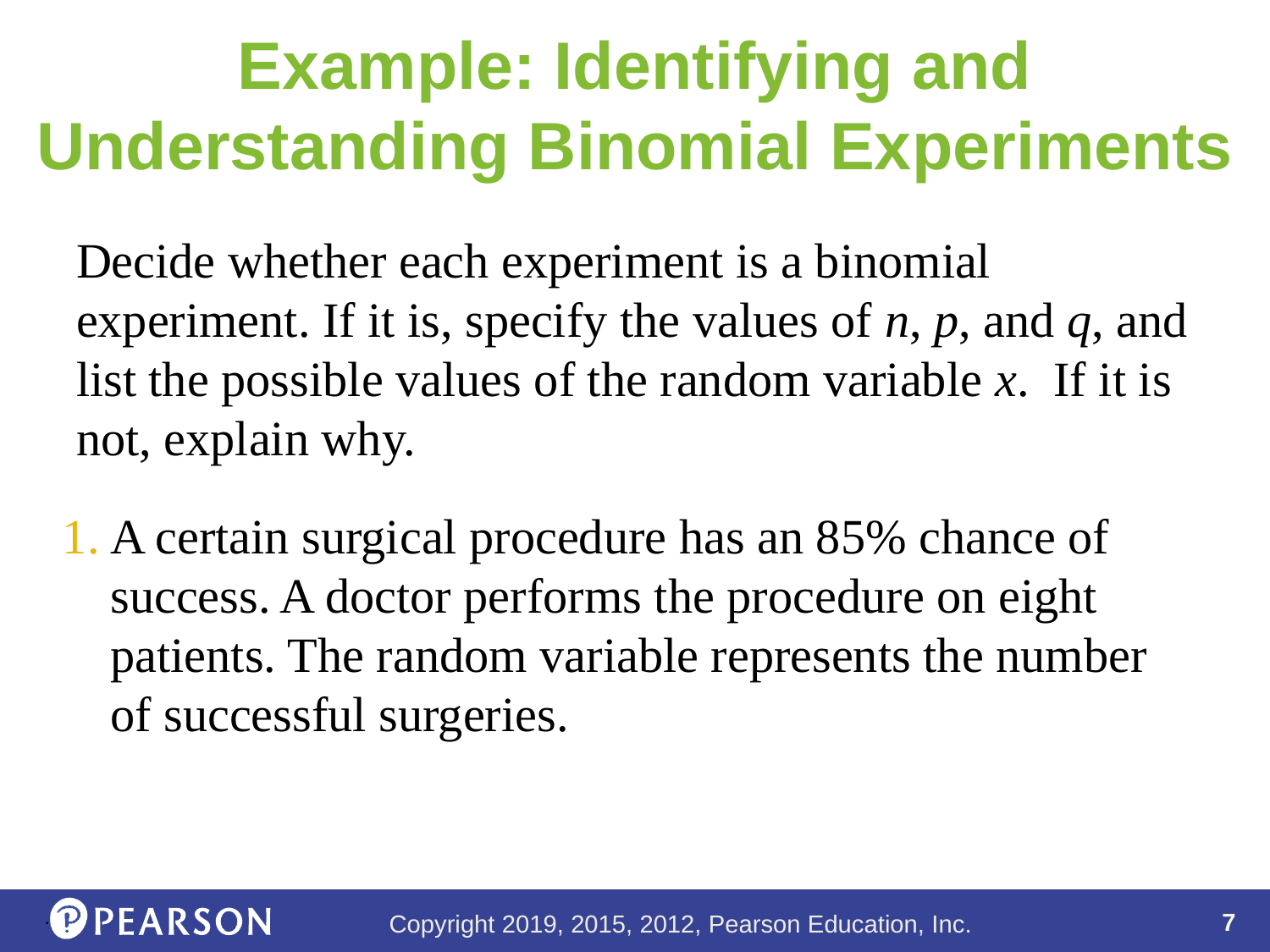

# Example: Identifying and Understanding Binomial Experiments
Decide whether each experiment is a binomial experiment. If it is, specify the values of n, p, and q, and list the possible values of the random variable x.  If it is not, explain why.
A certain surgical procedure has an 85% chance of success. A doctor performs the procedure on eight patients. The random variable represents the number of successful surgeries.
.